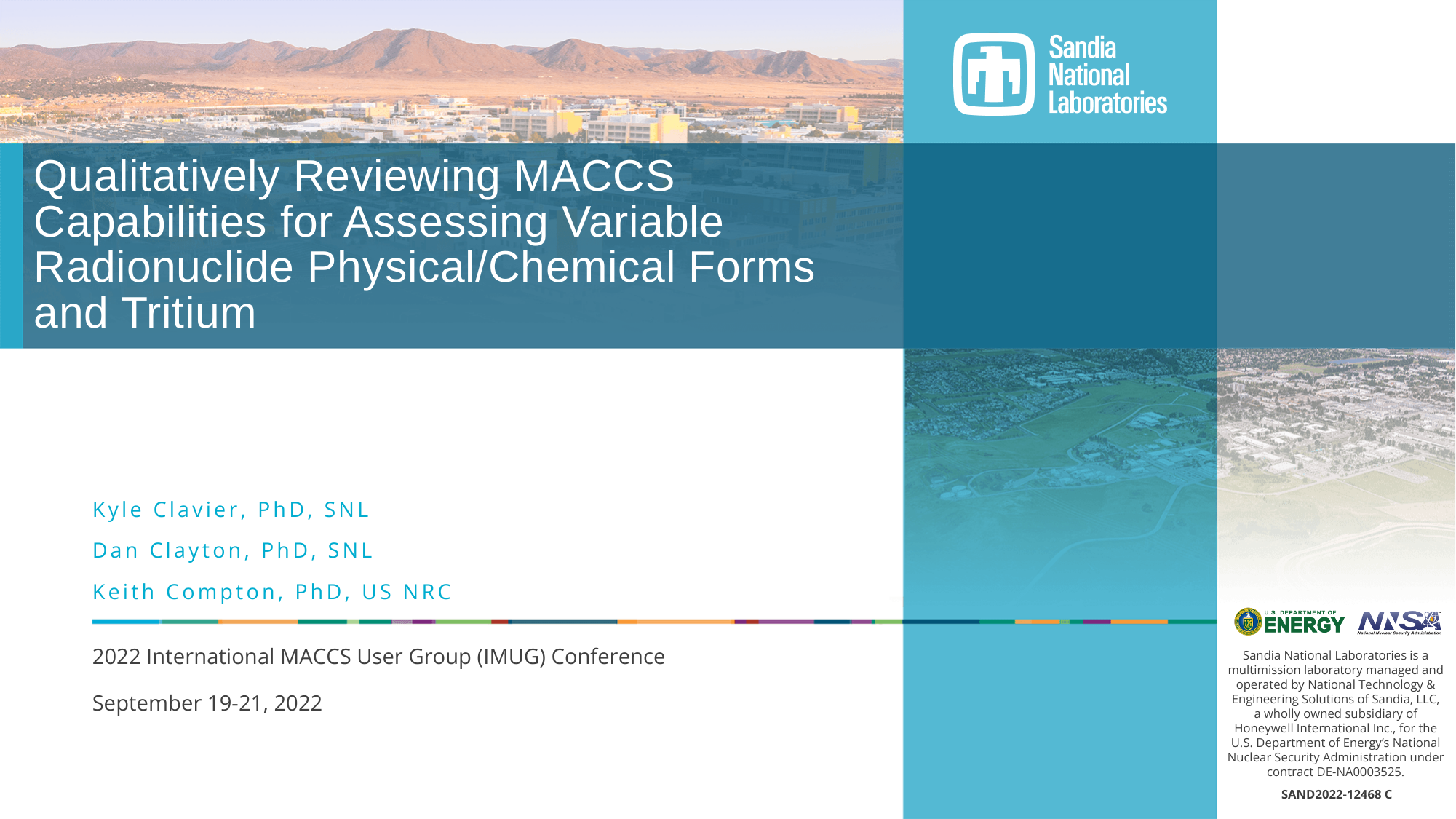

# Qualitatively Reviewing MACCS Capabilities for Assessing Variable Radionuclide Physical/Chemical Forms and Tritium
Kyle Clavier, PhD, SNL
Dan Clayton, PhD, SNL
Keith Compton, PhD, US NRC
2022 International MACCS User Group (IMUG) Conference
September 19-21, 2022
SAND2022-12468 C